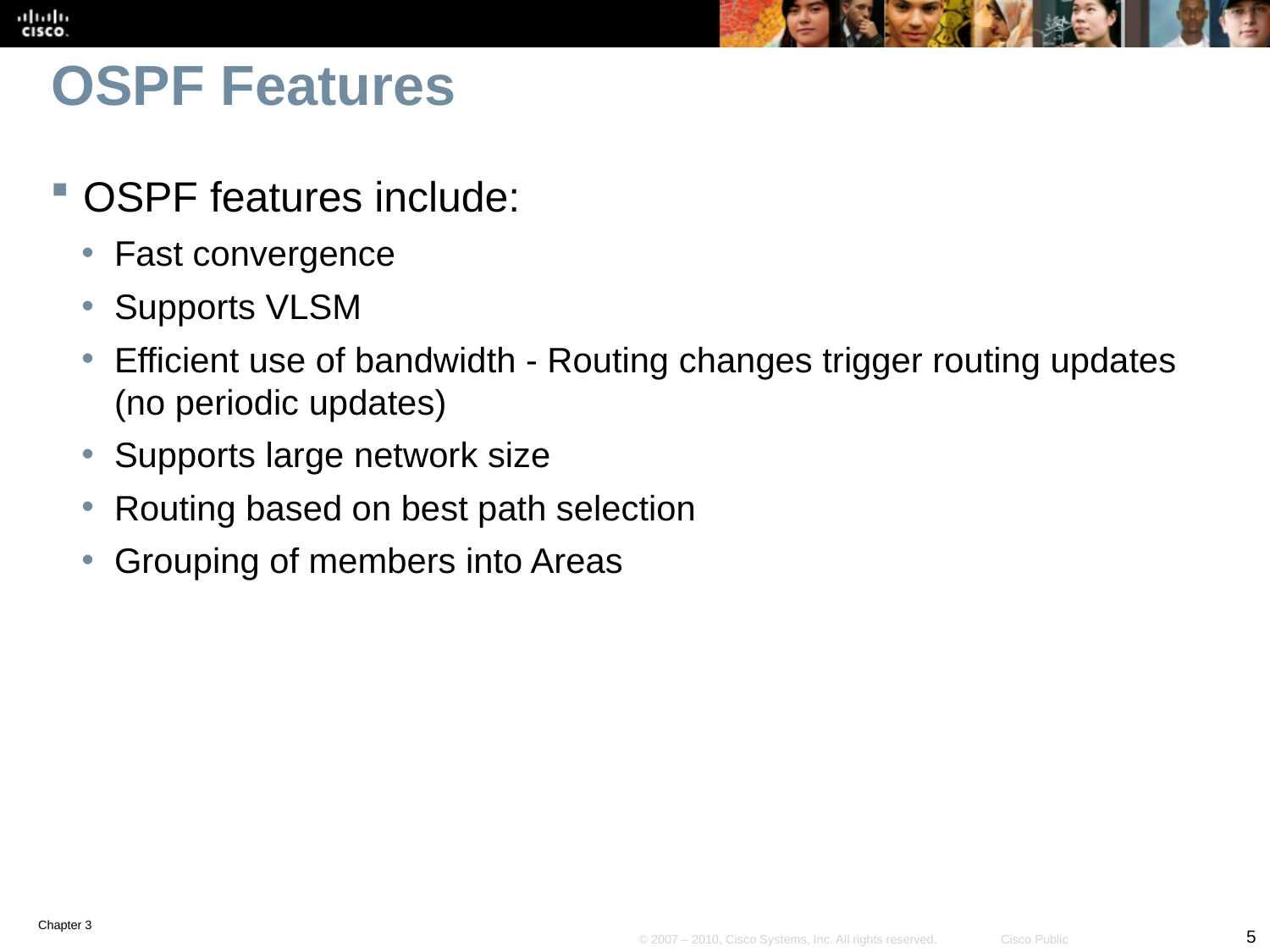

# OSPF Features
OSPF features include:
Fast convergence
Supports VLSM
Efficient use of bandwidth - Routing changes trigger routing updates (no periodic updates)
Supports large network size
Routing based on best path selection
Grouping of members into Areas